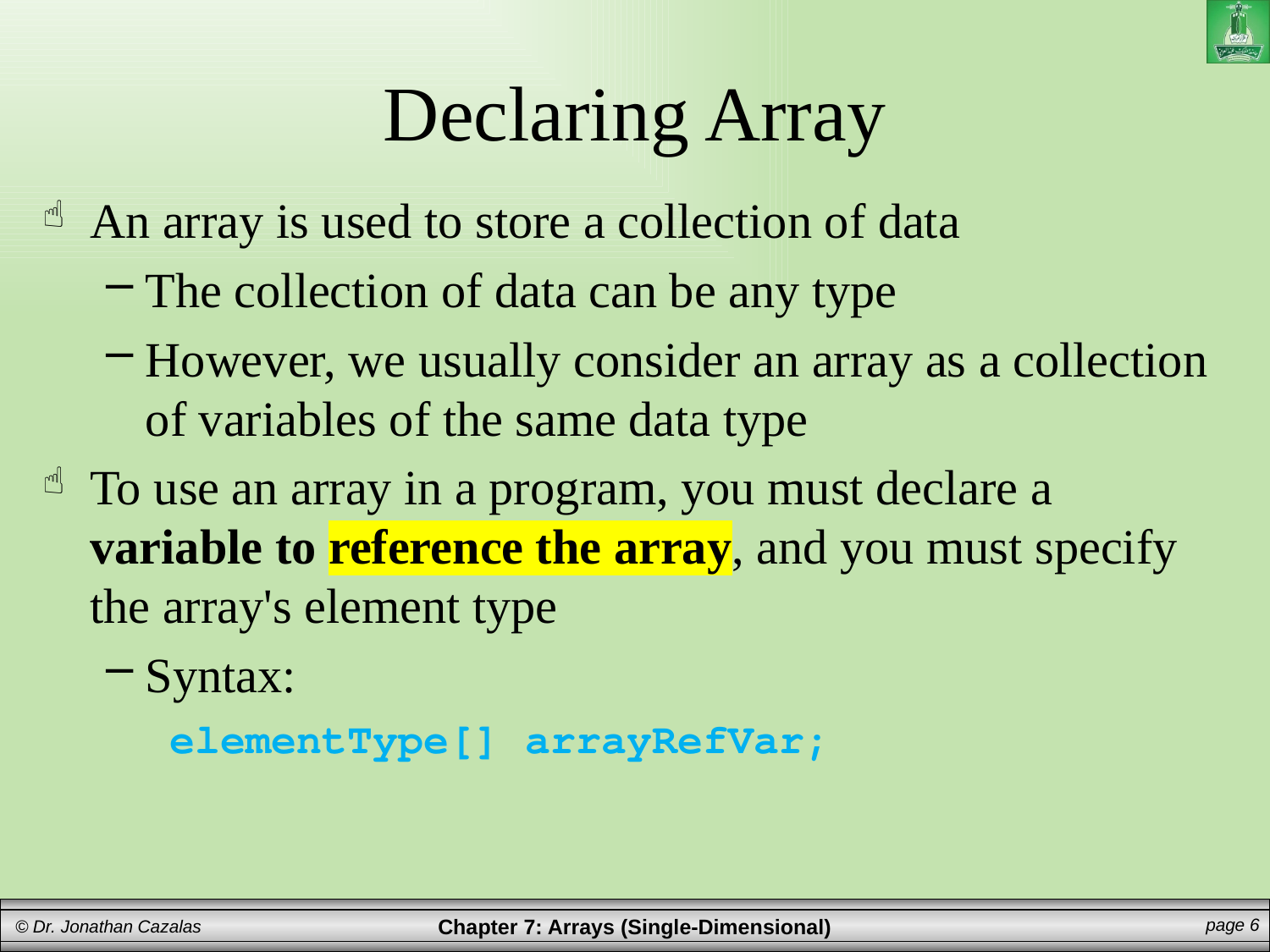

# Declaring Array
An array is used to store a collection of data
The collection of data can be any type
However, we usually consider an array as a collection of variables of the same data type
To use an array in a program, you must declare a variable to reference the array, and you must specify the array's element type
Syntax:
elementType[] arrayRefVar;